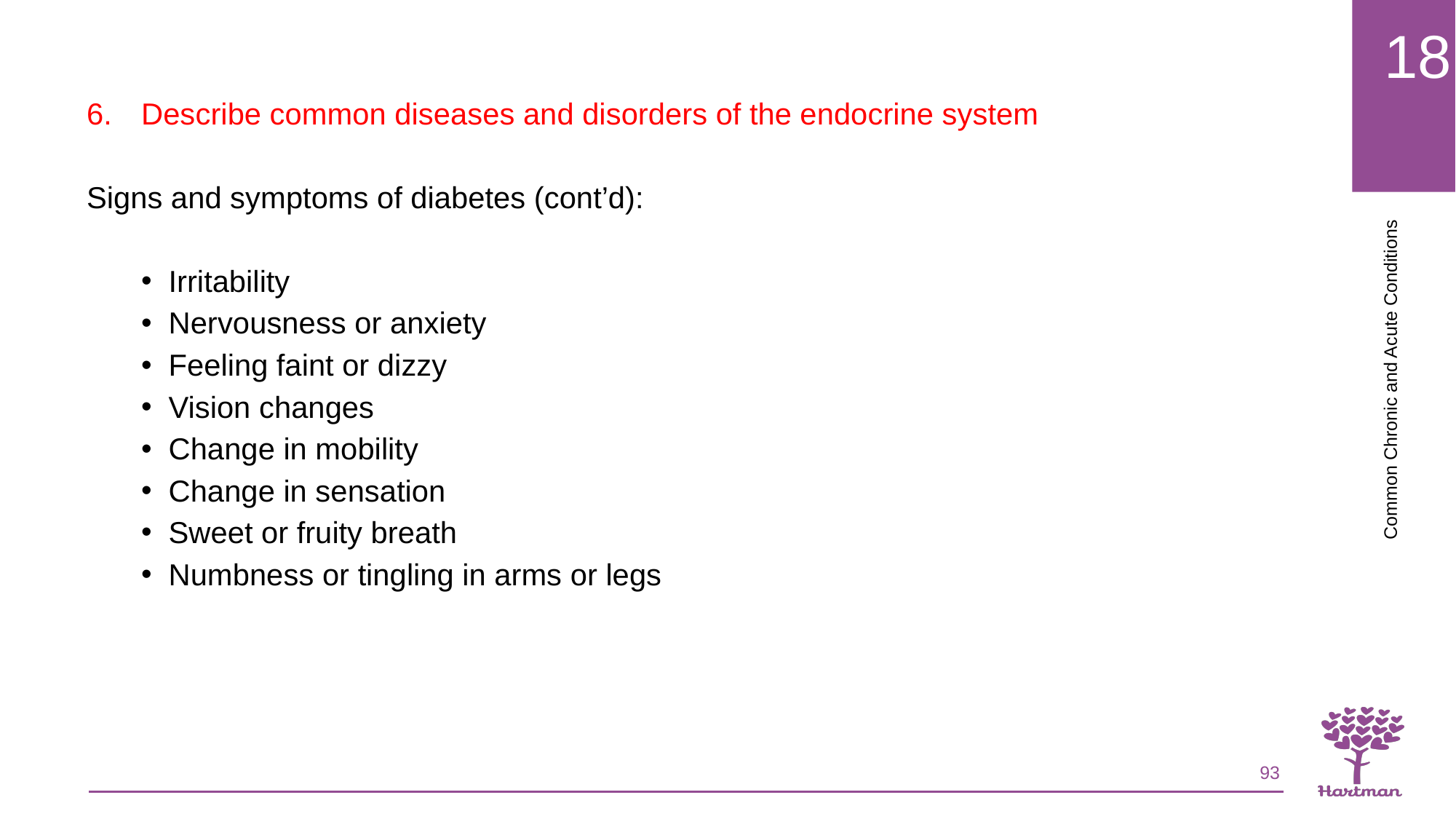

Describe common diseases and disorders of the endocrine system

Signs and symptoms of diabetes (cont’d):

Irritability
Nervousness or anxiety
Feeling faint or dizzy
Vision changes
Change in mobility
Change in sensation
Sweet or fruity breath
Numbness or tingling in arms or legs

93